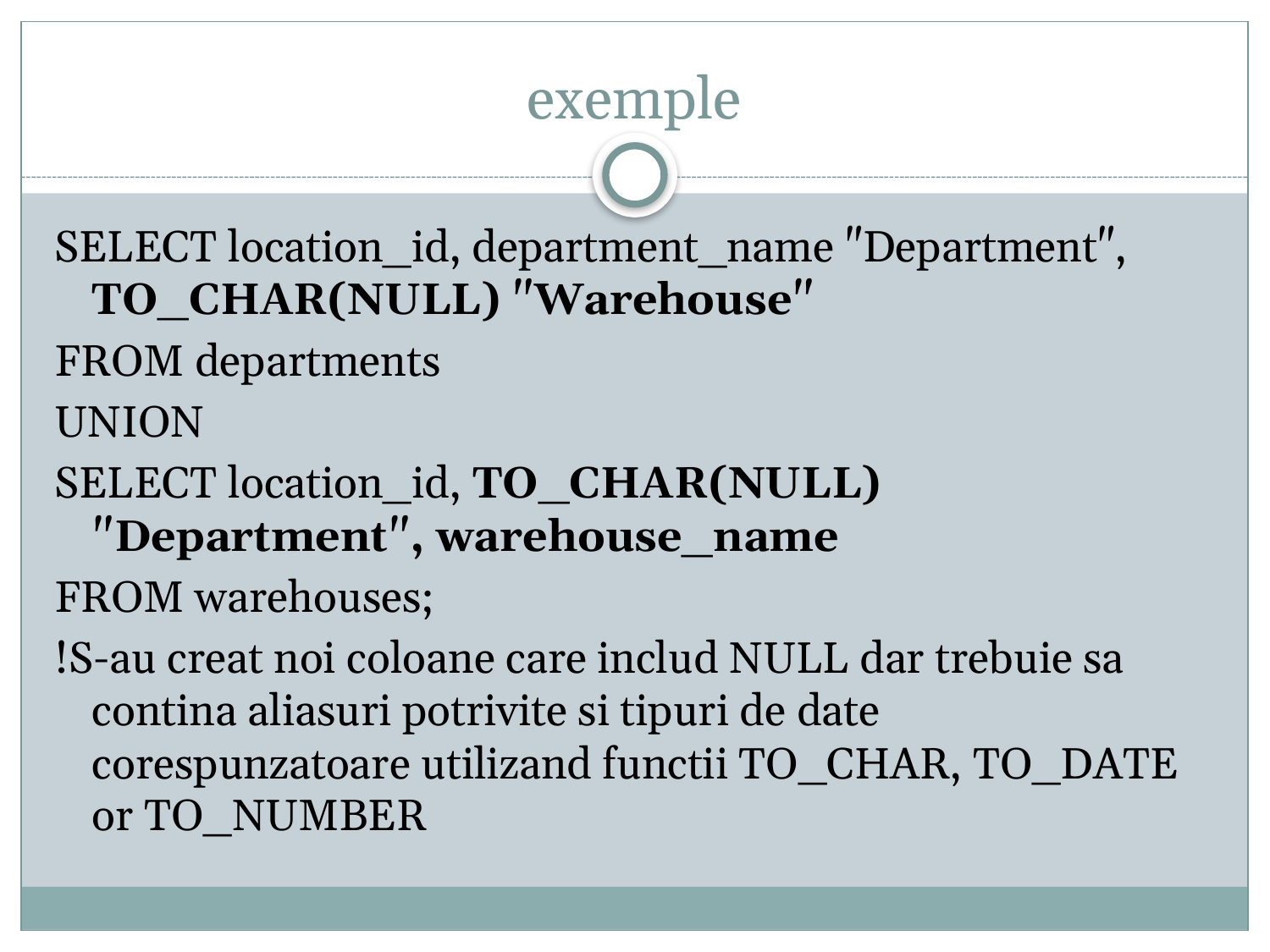

# exemple
SELECT location_id, department_name "Department", TO_CHAR(NULL) "Warehouse"
FROM departments
UNION
SELECT location_id, TO_CHAR(NULL) "Department", warehouse_name
FROM warehouses;
!S-au creat noi coloane care includ NULL dar trebuie sa contina aliasuri potrivite si tipuri de date corespunzatoare utilizand functii TO_CHAR, TO_DATE or TO_NUMBER